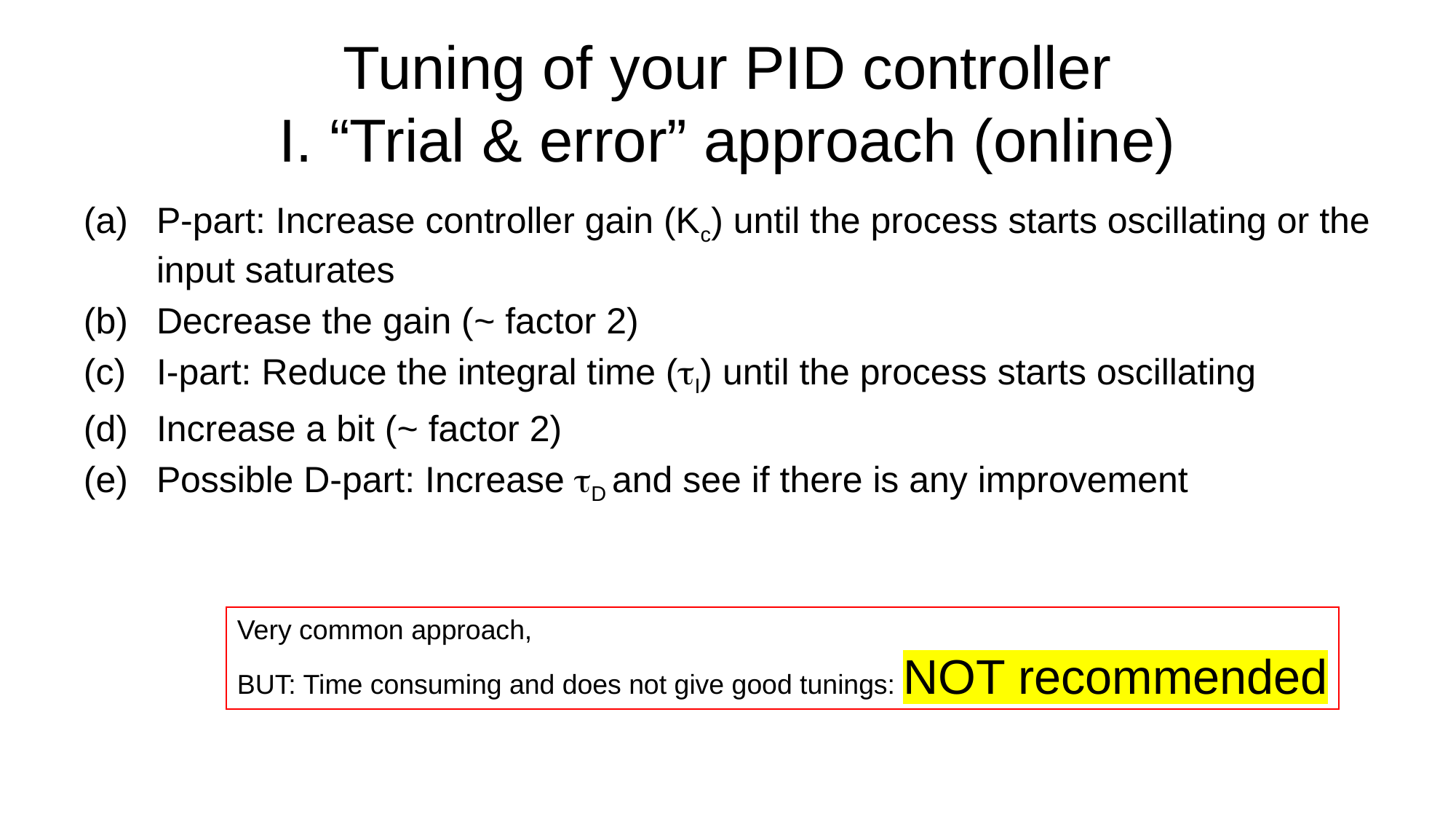

# Tuning of your PID controller I. “Trial & error” approach (online)
P-part: Increase controller gain (Kc) until the process starts oscillating or the input saturates
Decrease the gain (~ factor 2)
I-part: Reduce the integral time (τI) until the process starts oscillating
Increase a bit (~ factor 2)
Possible D-part: Increase τD and see if there is any improvement

Very common approach,
BUT: Time consuming and does not give good tunings: NOT recommended